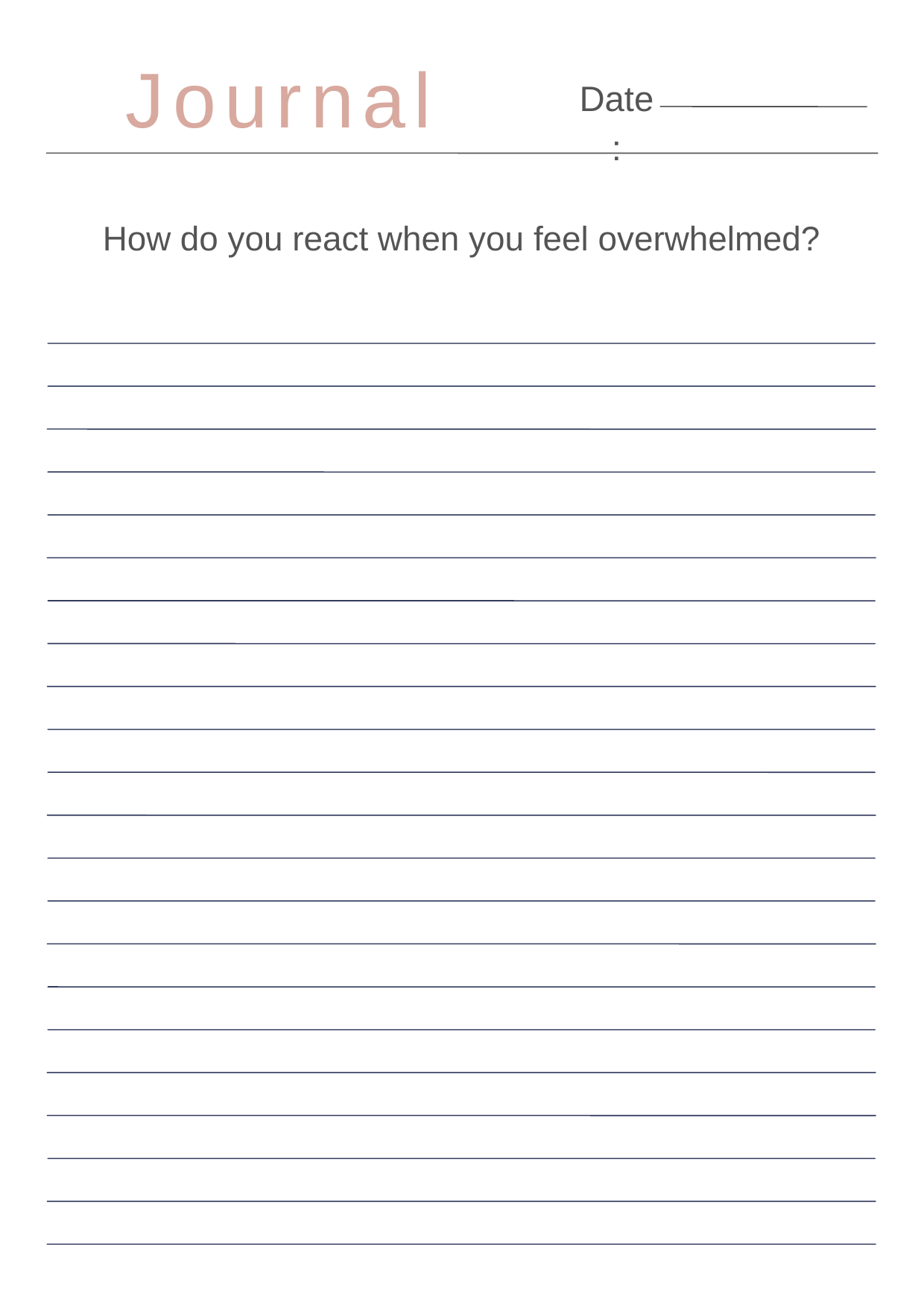

Journal
Date:

How do you react when you feel overwhelmed?